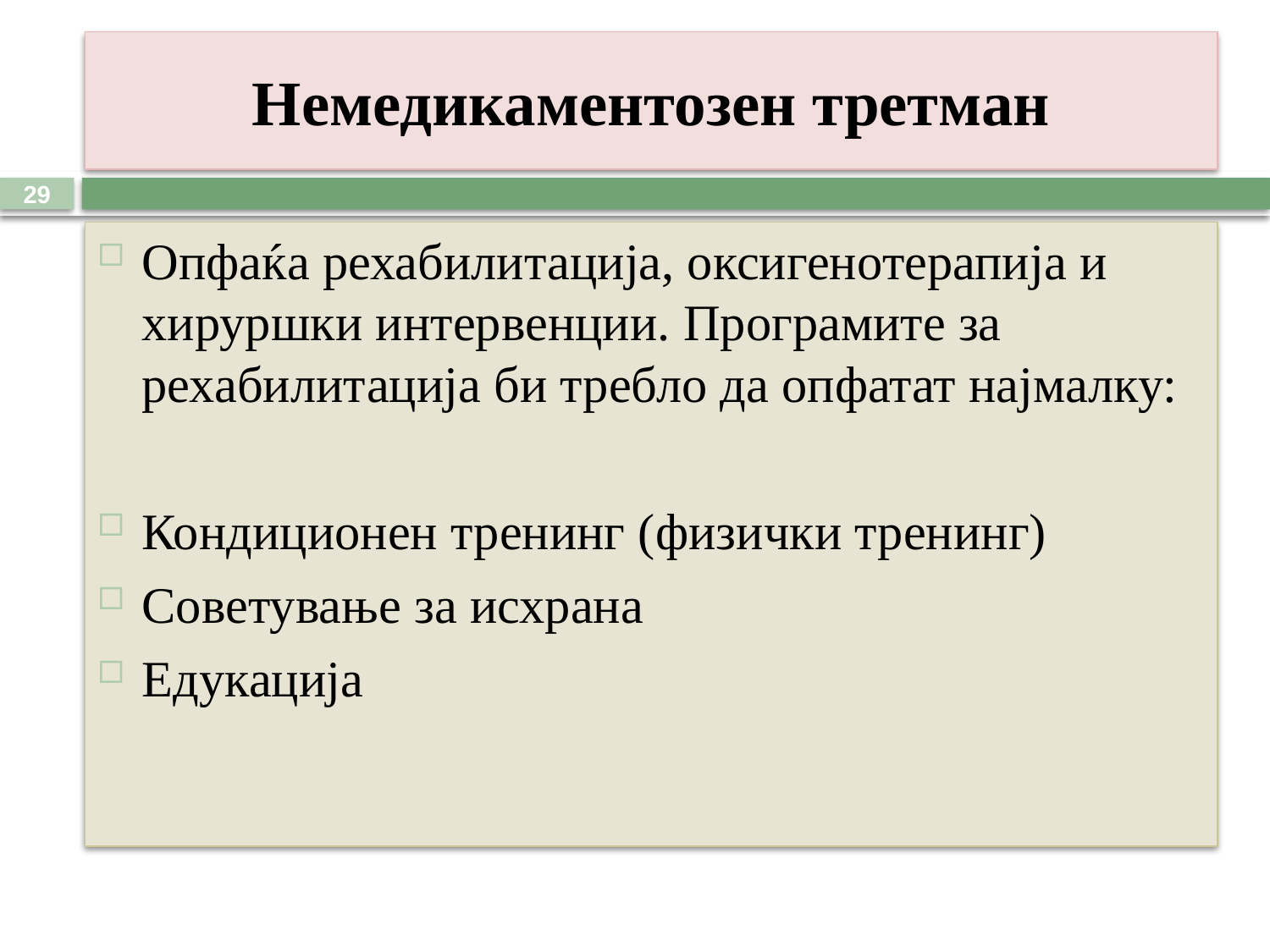

# Немедикаментозен третман
29
Опфаќа рехабилитација, оксигенотерапија и хируршки интервенции. Програмите за рехабилитација би требло да опфатат најмалку:

Кондиционен тренинг (физички тренинг)
Советување за исхрана
Едукација